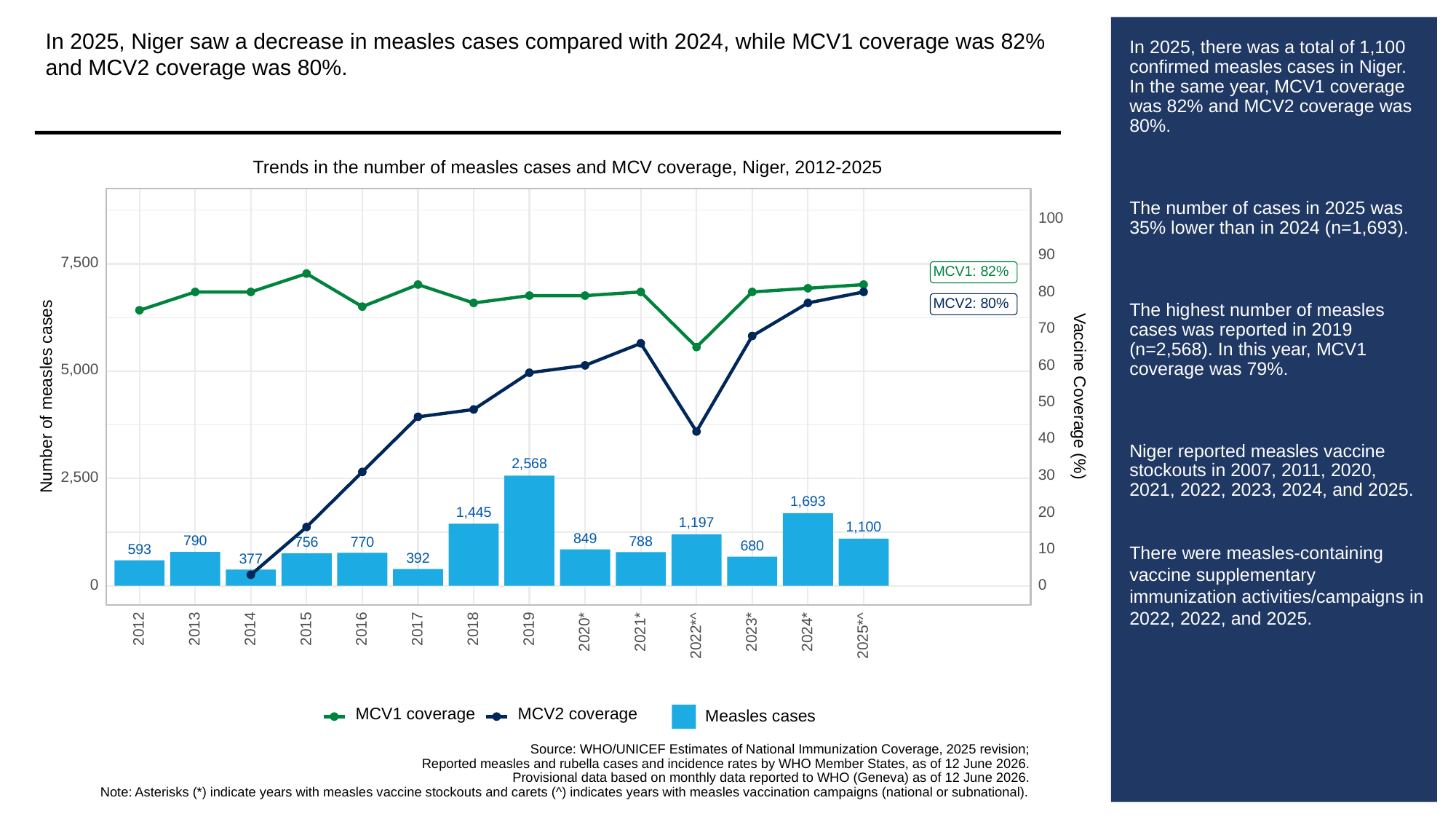

In 2025, Niger saw a decrease in measles cases compared with 2024, while MCV1 coverage was 82% and MCV2 coverage was 80%.
# In 2025, there was a total of 1,100 confirmed measles cases in Niger. In the same year, MCV1 coverage was 82% and MCV2 coverage was 80%.

The number of cases in 2025 was 35% lower than in 2024 (n=1,693).

The highest number of measles cases was reported in 2019 (n=2,568). In this year, MCV1 coverage was 79%.

Niger reported measles vaccine stockouts in 2007, 2011, 2020, 2021, 2022, 2023, 2024, and 2025.

There were measles-containing vaccine supplementary immunization activities/campaigns in 2022, 2022, and 2025.

Trends in the number of measles cases and MCV coverage, Niger, 2012-2025

100
90
7,500

MCV1: 82%

80

MCV2: 80%

70

60

5,000

Vaccine Coverage (%)
Number of measles cases
50

40
2,568

30
2,500

1,693
1,445
20

1,197
1,100

849

790
788
770
756

680
10
593

392
377

0
0

2013
2012
2014
2015
2016
2017
2018
2019
2023*
2020*
2021*
2024*
2022*^
2025*^

MCV1 coverage
MCV2 coverage
Measles cases

Source: WHO/UNICEF Estimates of National Immunization Coverage, 2025 revision;
Reported measles and rubella cases and incidence rates by WHO Member States, as of 12 June 2026.
Provisional data based on monthly data reported to WHO (Geneva) as of 12 June 2026.
Note: Asterisks (*) indicate years with measles vaccine stockouts and carets (^) indicates years with measles vaccination campaigns (national or subnational).